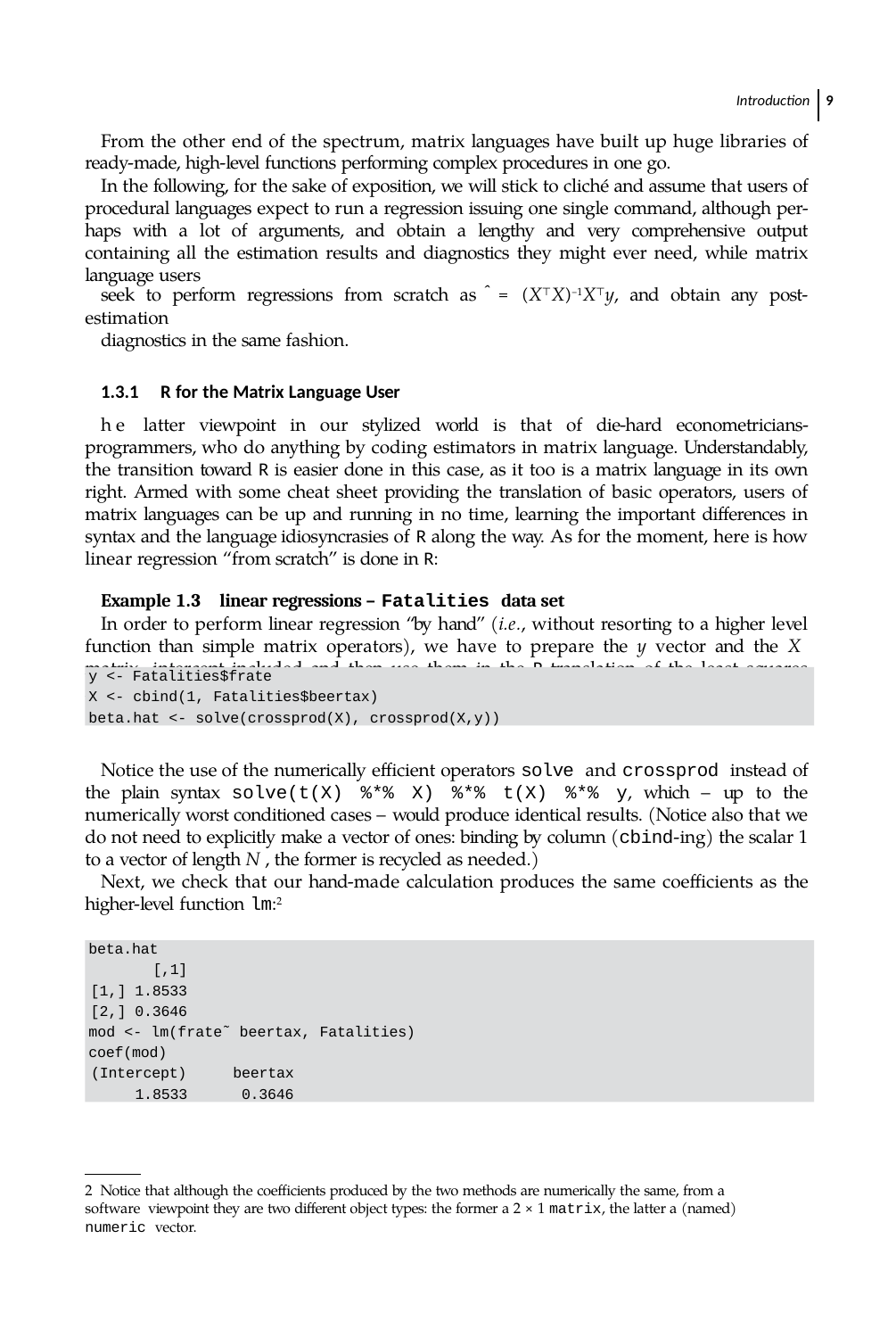

Introduction  9

From the other end of the spectrum, matrix languages have built up huge libraries of ready-made, high-level functions performing complex procedures in one go.
In the following, for the sake of exposition, we will stick to cliché and assume that users of procedural languages expect to run a regression issuing one single command, although per- haps with a lot of arguments, and obtain a lengthy and very comprehensive output containing all the estimation results and diagnostics they might ever need, while matrix language users
seek to perform regressions from scratch as ̂ = (X⊤X)–1X⊤y, and obtain any post-estimation
diagnostics in the same fashion.

1.3.1  R for the Matrix Language User
he latter viewpoint in our stylized world is that of die-hard econometricians-programmers, who do anything by coding estimators in matrix language. Understandably, the transition toward R is easier done in this case, as it too is a matrix language in its own right. Armed with some cheat sheet providing the translation of basic operators, users of matrix languages can be up and running in no time, learning the important differences in syntax and the language idiosyncrasies of R along the way. As for the moment, here is how linear regression “from scratch” is done in R:

Example 1.3  linear regressions – Fatalities data set
In order to perform linear regression “by hand” (i.e., without resorting to a higher level function than simple matrix operators), we have to prepare the y vector and the X  matrix, intercept included and then use them in the R translation of the least squares formula:

y <- Fatalities$frate
X <- cbind(1, Fatalities$beertax)
beta.hat <- solve(crossprod(X), crossprod(X,y))
Notice the use of the numerically eﬃcient operators solve and crossprod instead of the plain syntax solve(t(X) %*% X) %*% t(X) %*% y, which – up to the numerically worst conditioned cases – would produce identical results. (Notice also that we do not need to explicitly make a vector of ones: binding by column (cbind-ing) the scalar 1 to a vector of length N , the former is recycled as needed.)
Next, we check that our hand-made calculation produces the same coeﬃcients as the higher-level function lm:2
beta.hat
[,1]
[1,] 1.8533
[2,] 0.3646
mod <- lm(frate ̃ beertax, Fatalities) coef(mod)
(Intercept)	beertax
1.8533	0.3646

2 Notice that although the coeﬃcients produced by the two methods are numerically the same, from a software viewpoint they are two different object types: the former a 2 × 1 matrix, the latter a (named) numeric vector.